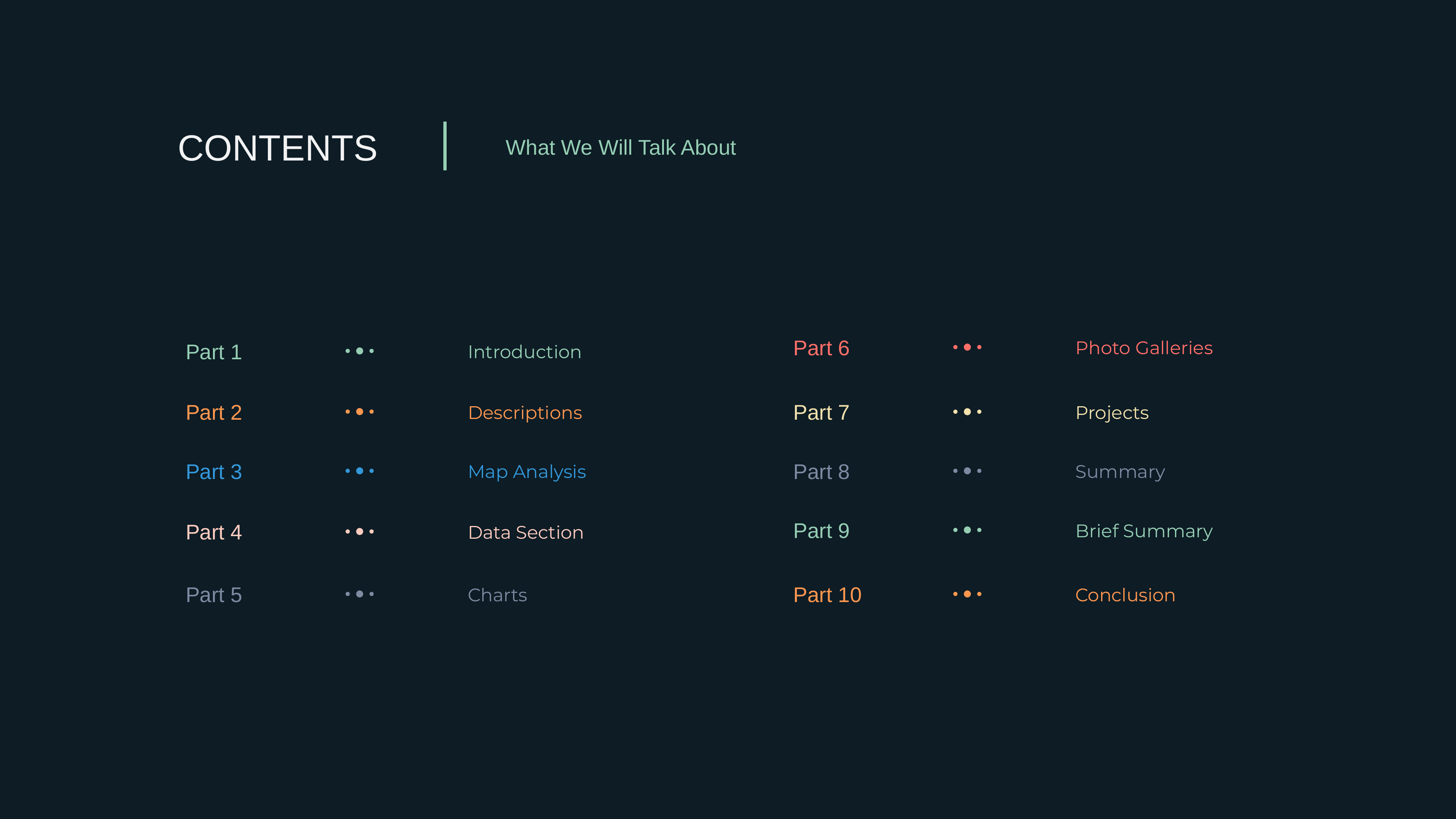

CONTENTS
What We Will Talk About
Part 6
Photo Galleries
Part 1
Introduction

Part 2
Part 7
Descriptions
Projects

Part 8
Part 3
Summary
Map Analysis

Part 9
Part 4
Brief Summary
Data Section

Part 5
Part 10
Charts
Conclusion